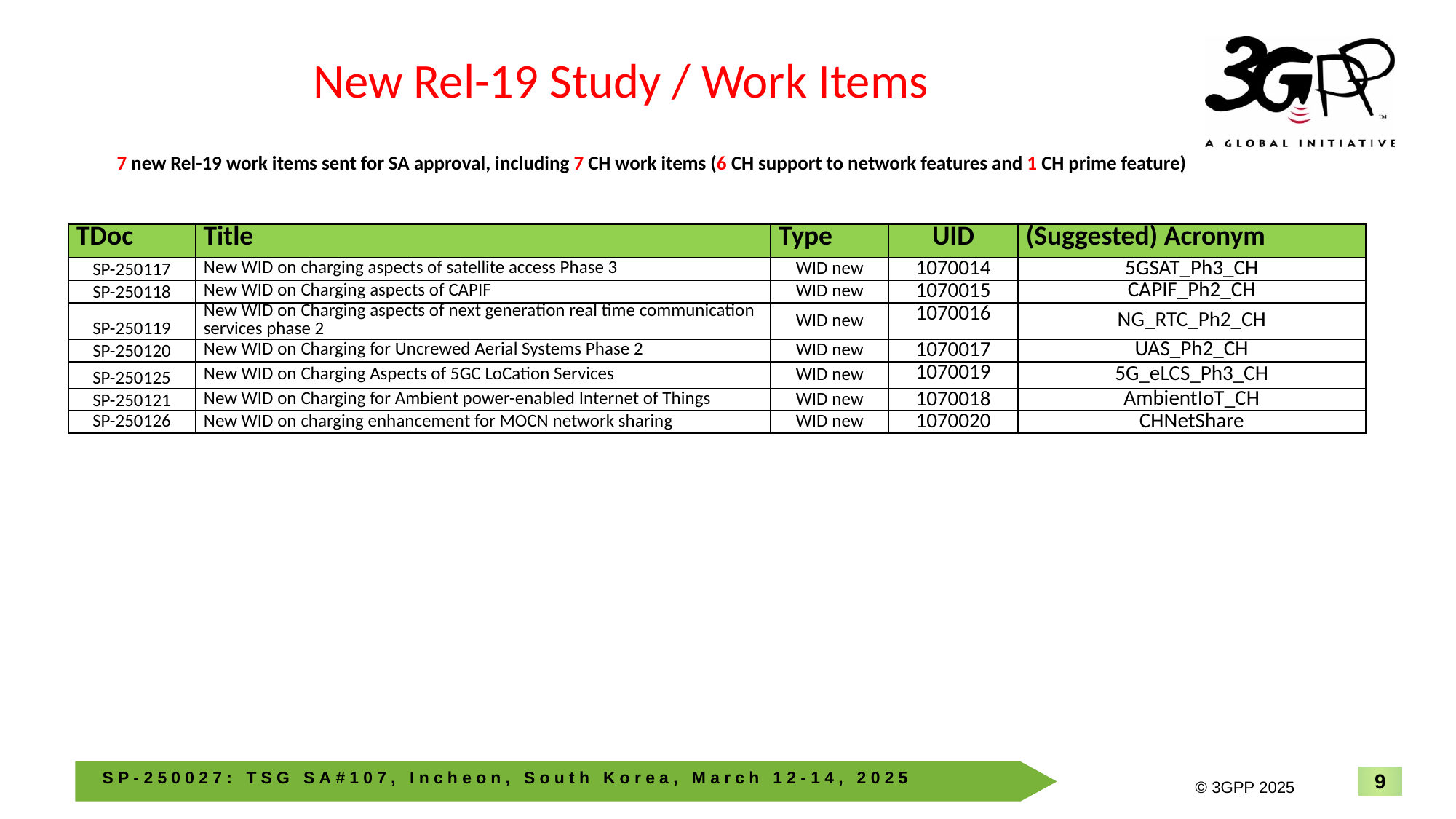

New Rel-19 Study / Work Items
7 new Rel-19 work items sent for SA approval, including 7 CH work items (6 CH support to network features and 1 CH prime feature)
| TDoc | Title | Type | UID | (Suggested) Acronym |
| --- | --- | --- | --- | --- |
| SP-250117 | New WID on charging aspects of satellite access Phase 3 | WID new | 1070014 | 5GSAT\_Ph3\_CH |
| SP-250118 | New WID on Charging aspects of CAPIF | WID new | 1070015 | CAPIF\_Ph2\_CH |
| SP-250119 | New WID on Charging aspects of next generation real time communication services phase 2 | WID new | 1070016 | NG\_RTC\_Ph2\_CH |
| SP-250120 | New WID on Charging for Uncrewed Aerial Systems Phase 2 | WID new | 1070017 | UAS\_Ph2\_CH |
| SP-250125 | New WID on Charging Aspects of 5GC LoCation Services | WID new | 1070019 | 5G\_eLCS\_Ph3\_CH |
| SP-250121 | New WID on Charging for Ambient power-enabled Internet of Things | WID new | 1070018 | AmbientIoT\_CH |
| SP-250126 | New WID on charging enhancement for MOCN network sharing | WID new | 1070020 | CHNetShare |